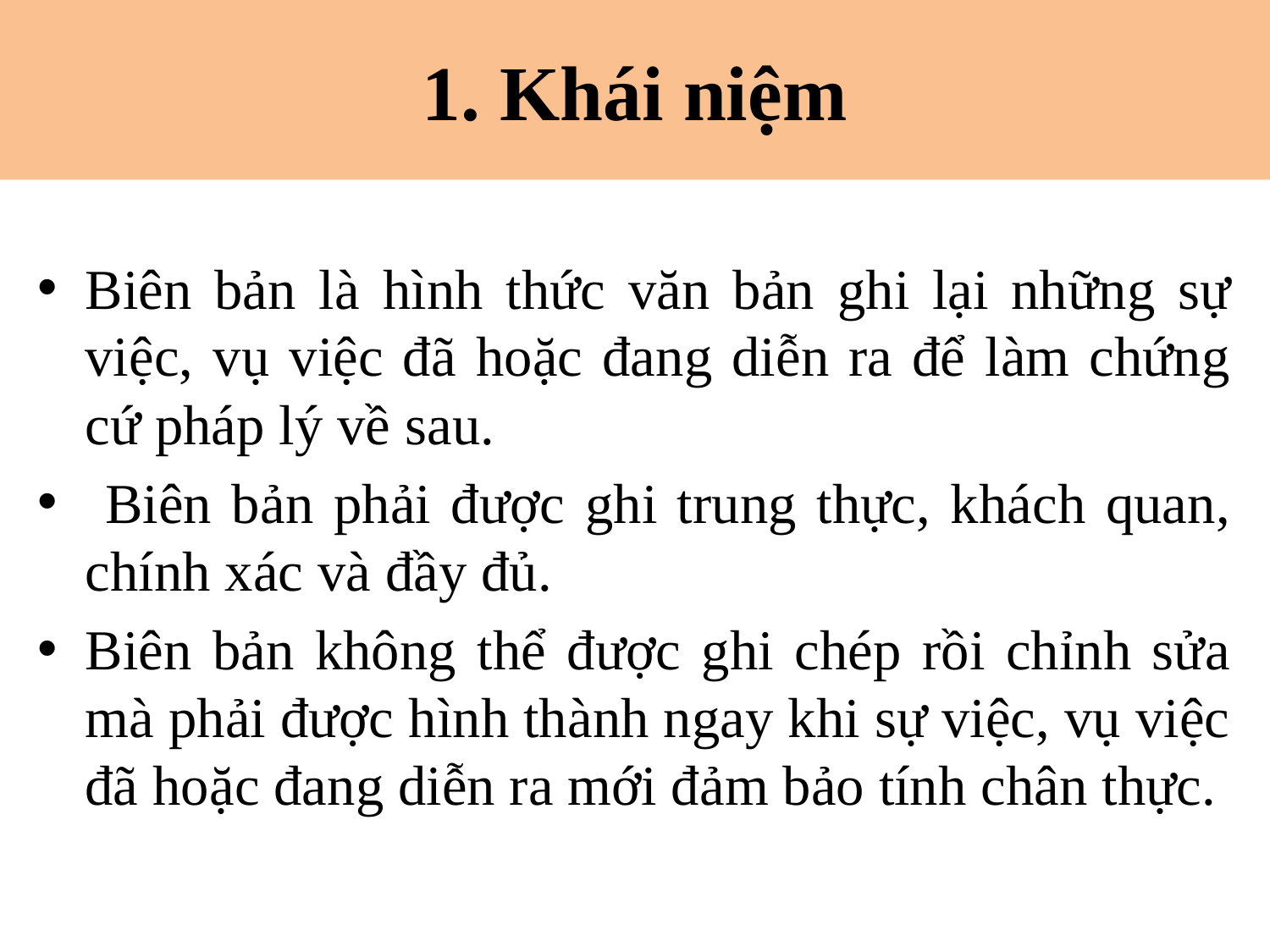

1. Khái niệm
# 1. Khái niệm
Biên bản là hình thức văn bản ghi lại những sự việc, vụ việc đã hoặc đang diễn ra để làm chứng cứ pháp lý về sau.
 Biên bản phải được ghi trung thực, khách quan, chính xác và đầy đủ.
Biên bản không thể được ghi chép rồi chỉnh sửa mà phải được hình thành ngay khi sự việc, vụ việc đã hoặc đang diễn ra mới đảm bảo tính chân thực.